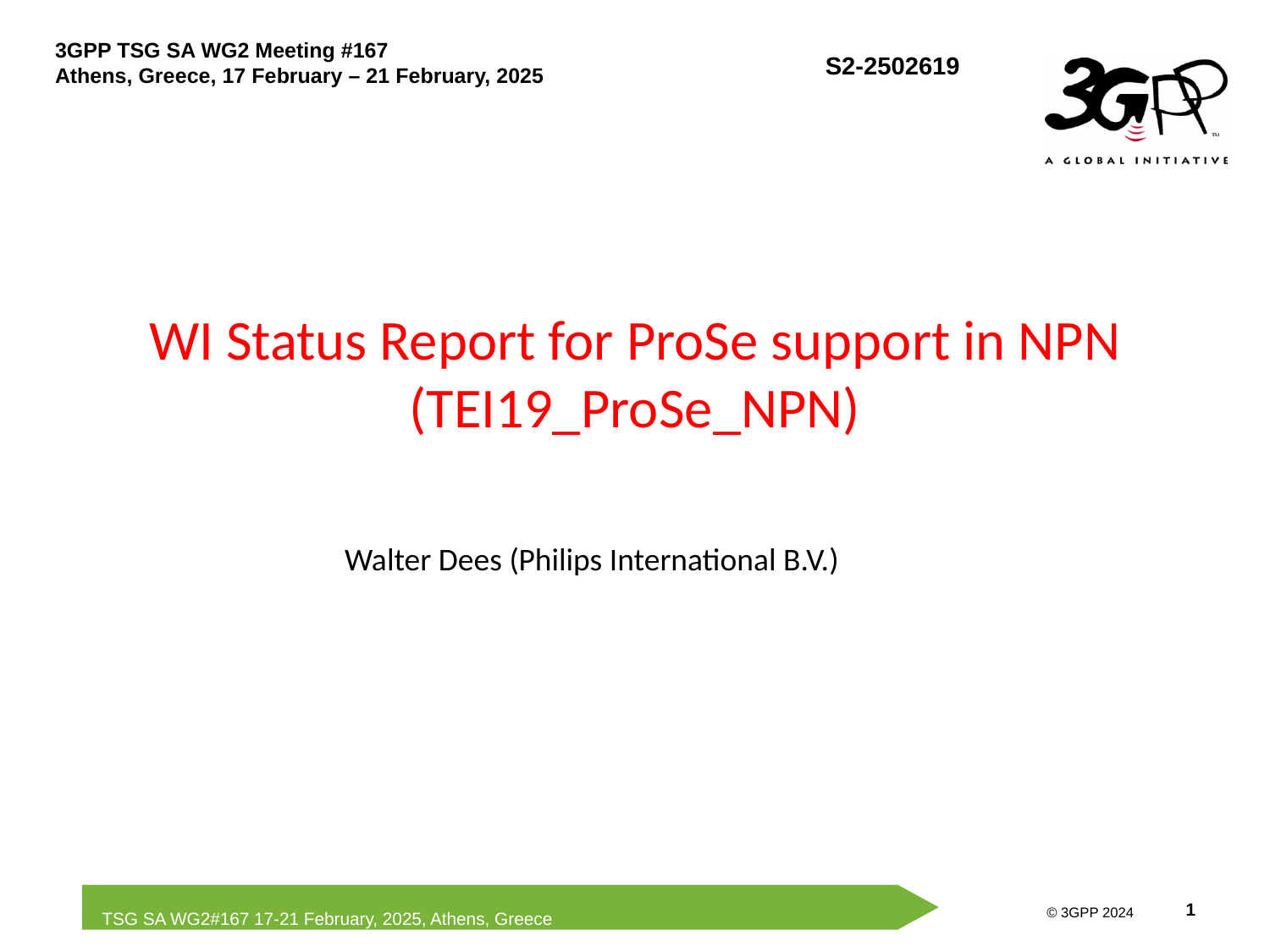

# WI Status Report for ProSe support in NPN (TEI19_ProSe_NPN)
Walter Dees (Philips International B.V.)